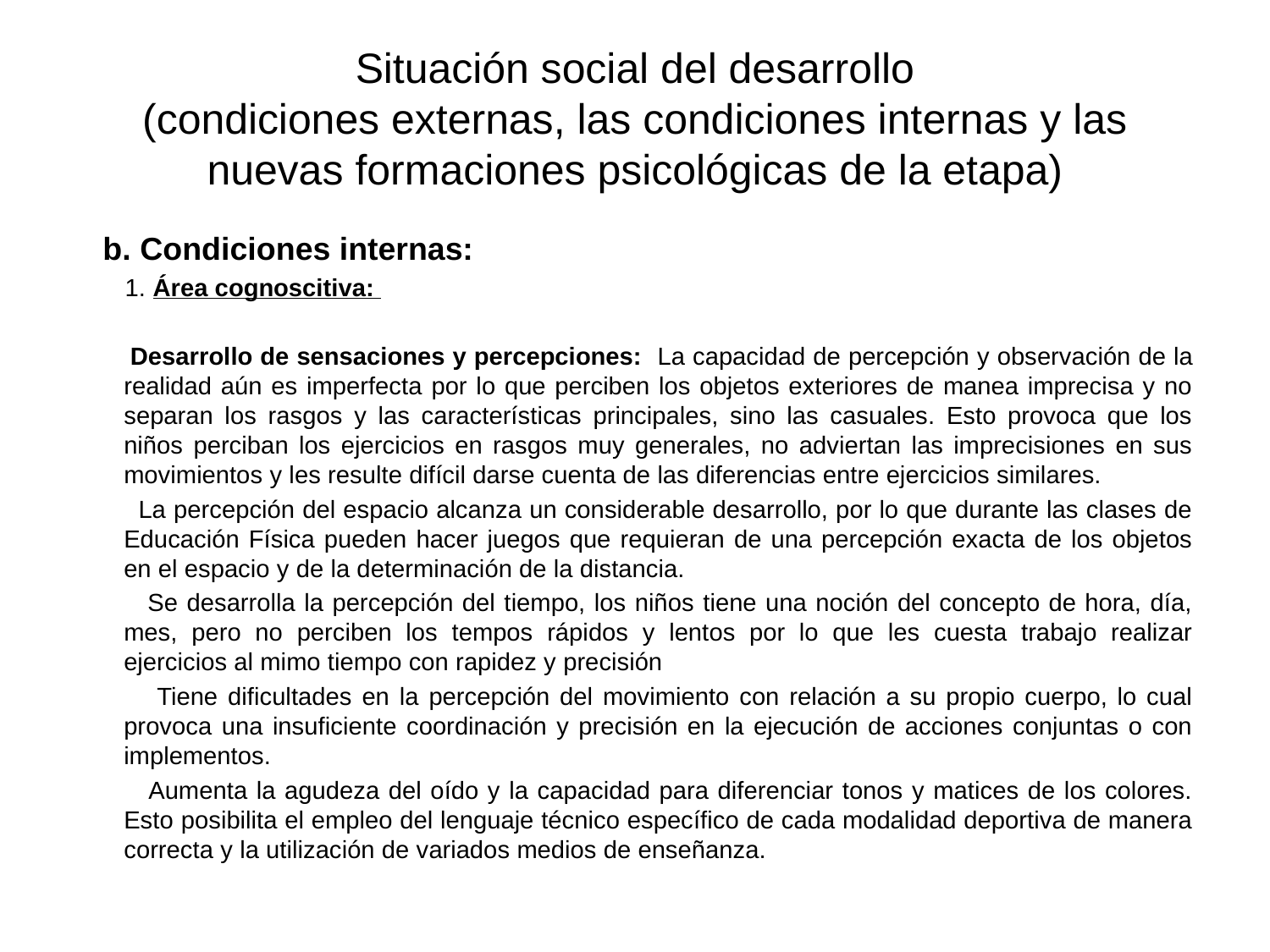

# Situación social del desarrollo (condiciones externas, las condiciones internas y las nuevas formaciones psicológicas de la etapa)
   b. Condiciones internas:
       1. Área cognoscitiva:

       Desarrollo de sensaciones y percepciones:  La capacidad de percepción y observación de la realidad aún es imperfecta por lo que perciben los objetos exteriores de manea imprecisa y no separan los rasgos y las características principales, sino las casuales. Esto provoca que los niños perciban los ejercicios en rasgos muy generales, no adviertan las imprecisiones en sus movimientos y les resulte difícil darse cuenta de las diferencias entre ejercicios similares.
        La percepción del espacio alcanza un considerable desarrollo, por lo que durante las clases de Educación Física pueden hacer juegos que requieran de una percepción exacta de los objetos en el espacio y de la determinación de la distancia.
        Se desarrolla la percepción del tiempo, los niños tiene una noción del concepto de hora, día, mes, pero no perciben los tempos rápidos y lentos por lo que les cuesta trabajo realizar ejercicios al mimo tiempo con rapidez y precisión
        Tiene dificultades en la percepción del movimiento con relación a su propio cuerpo, lo cual provoca una insuficiente coordinación y precisión en la ejecución de acciones conjuntas o con implementos.
        Aumenta la agudeza del oído y la capacidad para diferenciar tonos y matices de los colores. Esto posibilita el empleo del lenguaje técnico específico de cada modalidad deportiva de manera correcta y la utilización de variados medios de enseñanza.